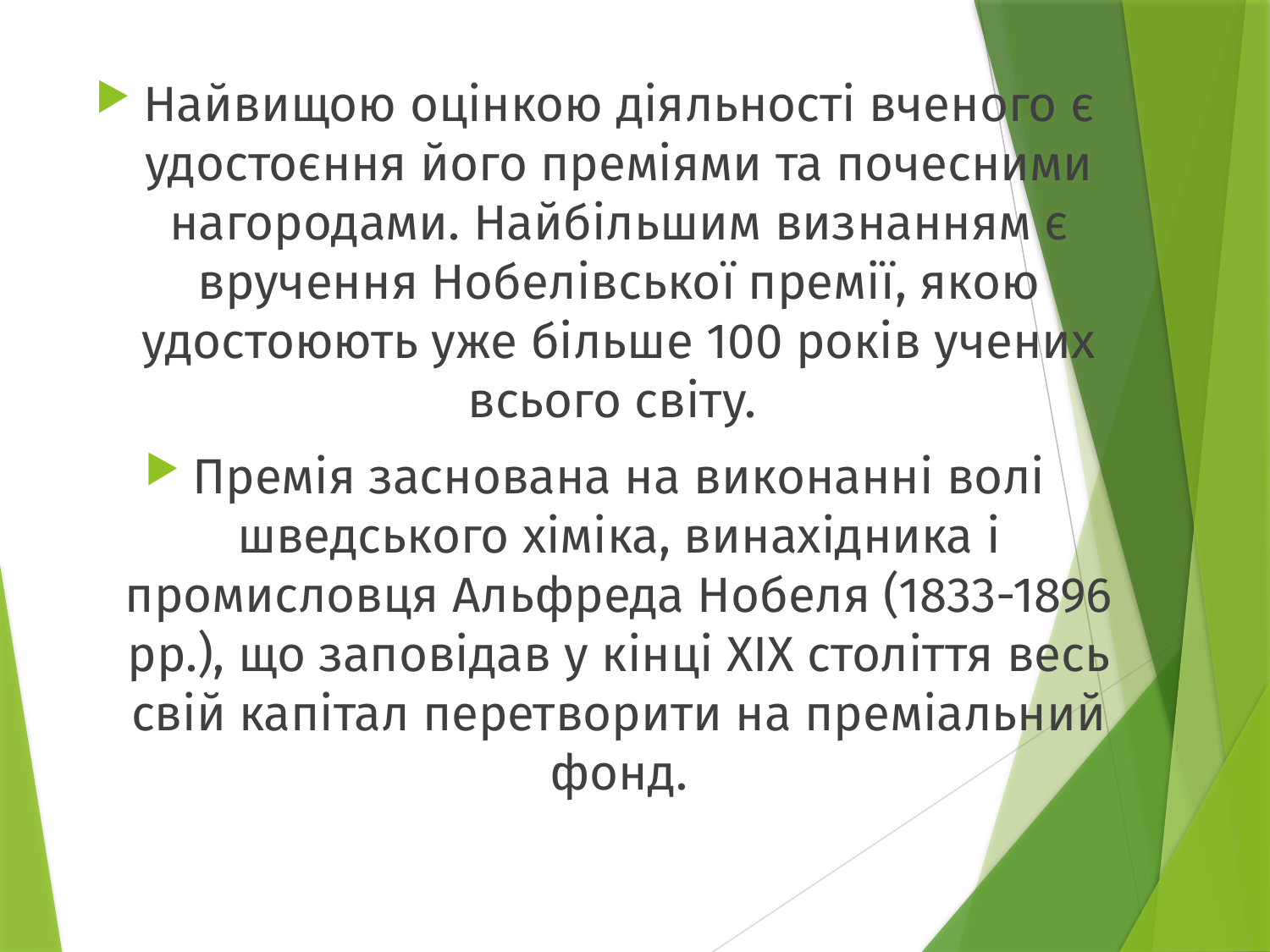

Найвищою оцінкою діяльності вченого є удостоєння його преміями та почесними нагородами. Найбільшим визнанням є вручення Нобелівської премії, якою удостоюють уже більше 100 років учених всього світу.
Премія заснована на виконанні волі шведського хіміка, винахідника і промисловця Альфреда Нобеля (1833-1896 pp.), що заповідав у кінці XIX століття весь свій капітал перетворити на преміальний фонд.